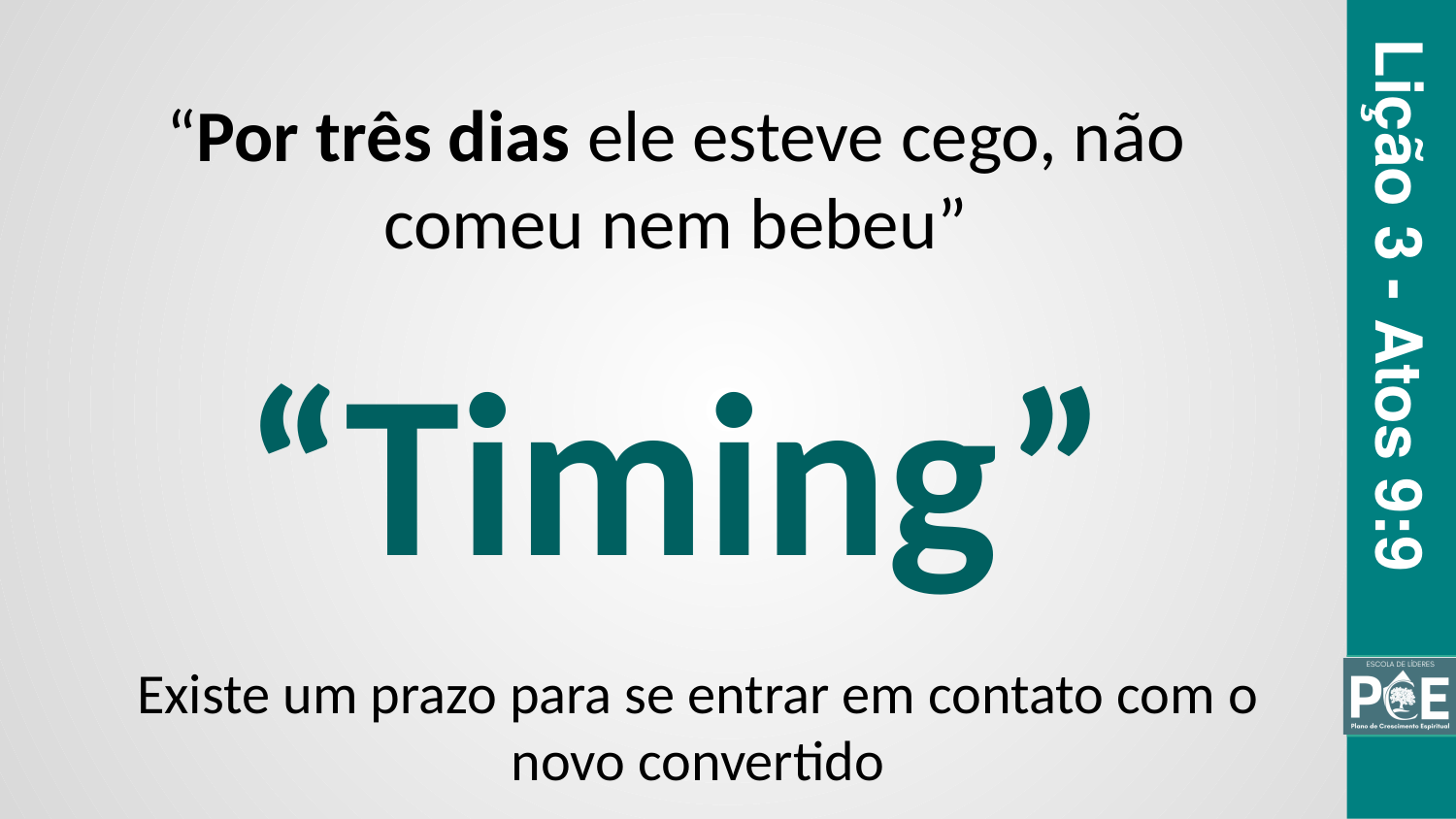

“Por três dias ele esteve cego, não comeu nem bebeu”
Lição 3 - Atos 9:9
“Timing”
Existe um prazo para se entrar em contato com o novo convertido